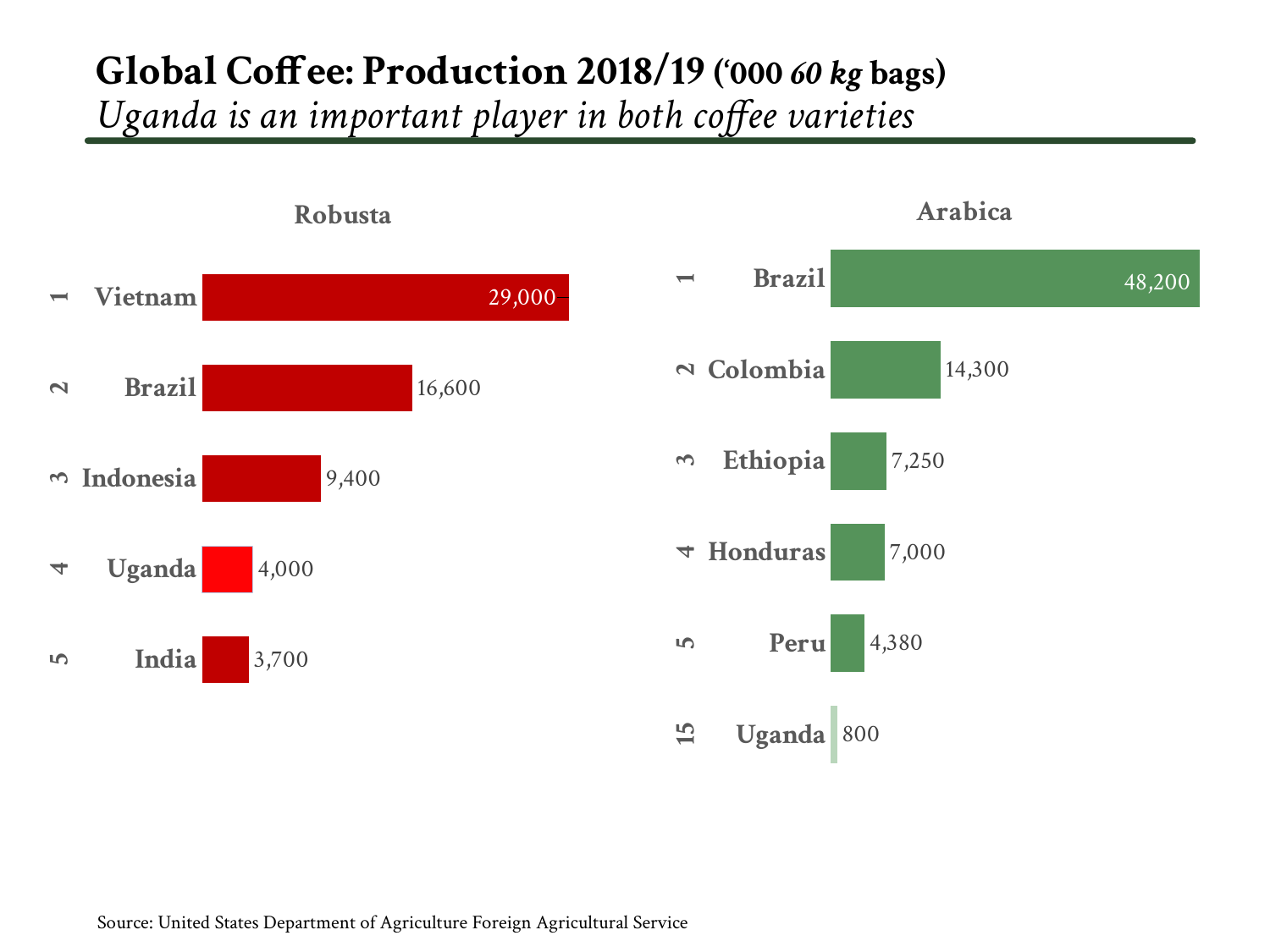

Global Coffee: Production 2018/19 (‘000 60 kg bags)
Uganda is an important player in both coffee varieties

### Chart: Arabica

| Category |  |
|---|---|
| Brazil | 48200.0 |
| Colombia | 14300.0 |
| Ethiopia | 7250.0 |
| Honduras | 7000.0 |
| Peru | 4380.0 |
| Uganda | 800.0 |

### Chart: Robusta

| Category |  |
|---|---|
| Vietnam | 29000.0 |
| Brazil | 16600.0 |
| Indonesia | 9400.0 |
| Uganda | 4000.0 |
| India | 3700.0 |
Source: United States Department of Agriculture Foreign Agricultural Service